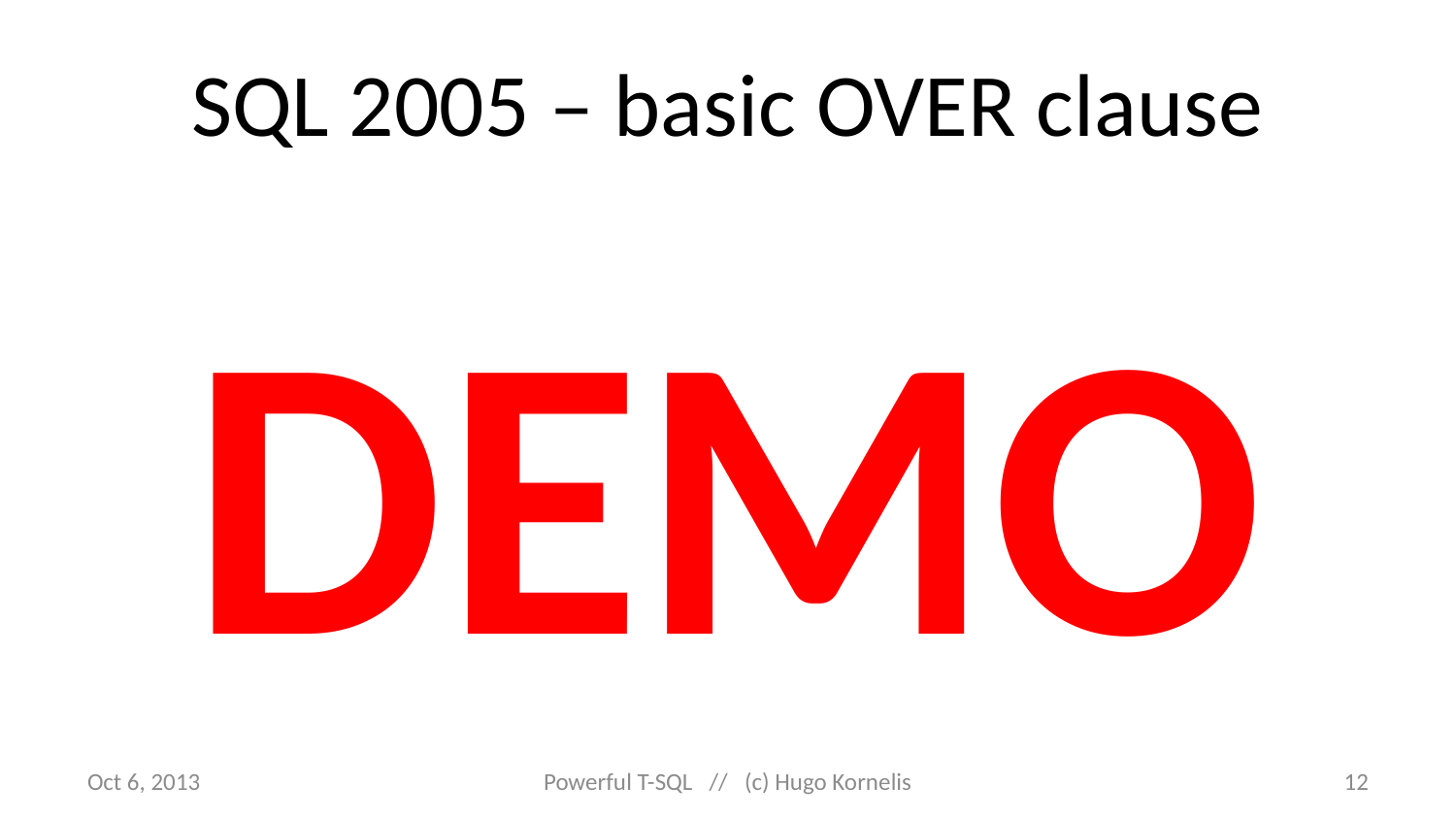

# SQL 2005 – basic OVER clause
DEMO
Oct 6, 2013
Powerful T-SQL   //   (c) Hugo Kornelis
12